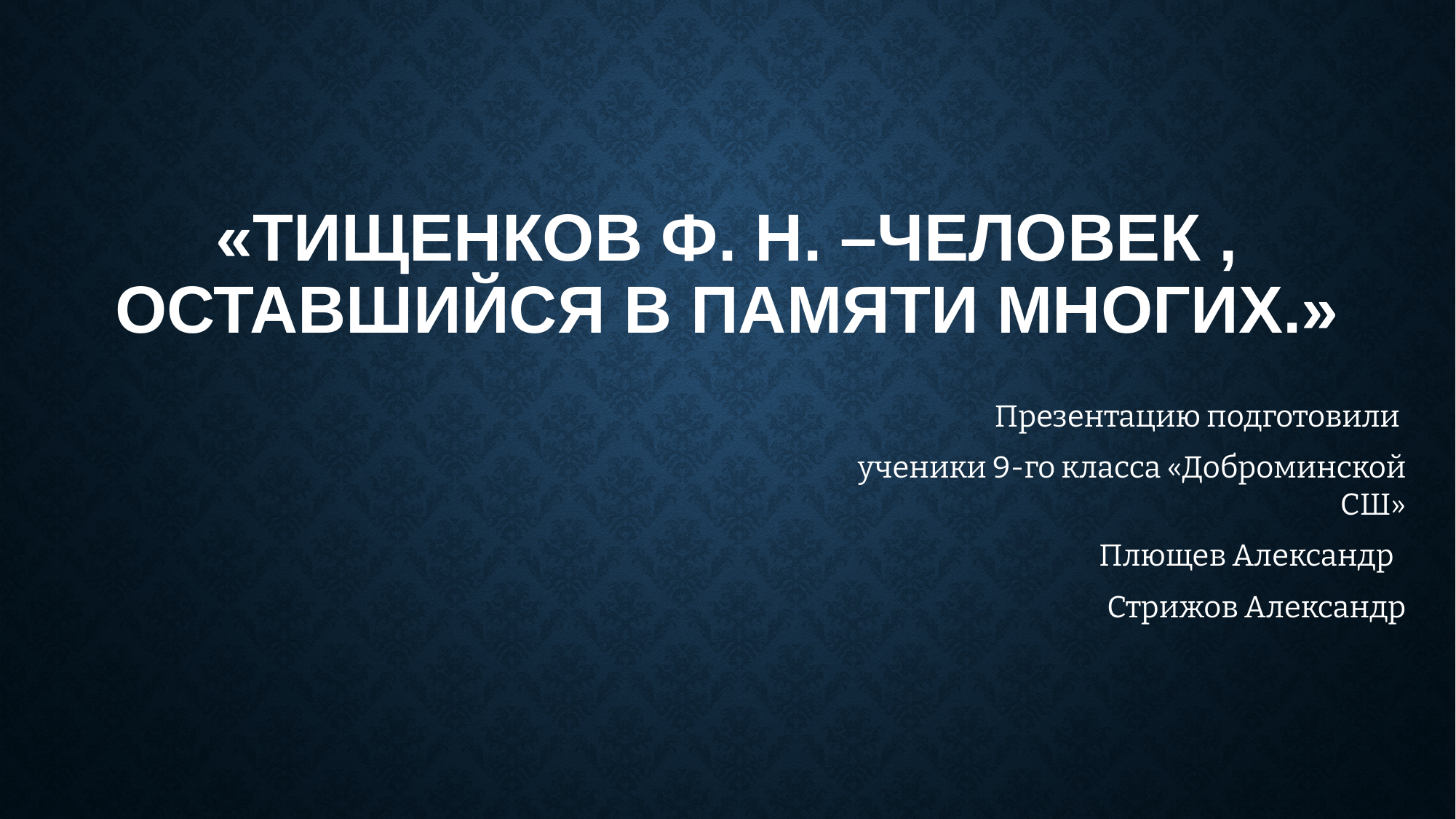

# «Тищенков Ф. Н. –человек , оставшийся в памяти многих.»
Презентацию подготовили
ученики 9-го класса «Доброминской СШ»
Плющев Александр
Стрижов Александр